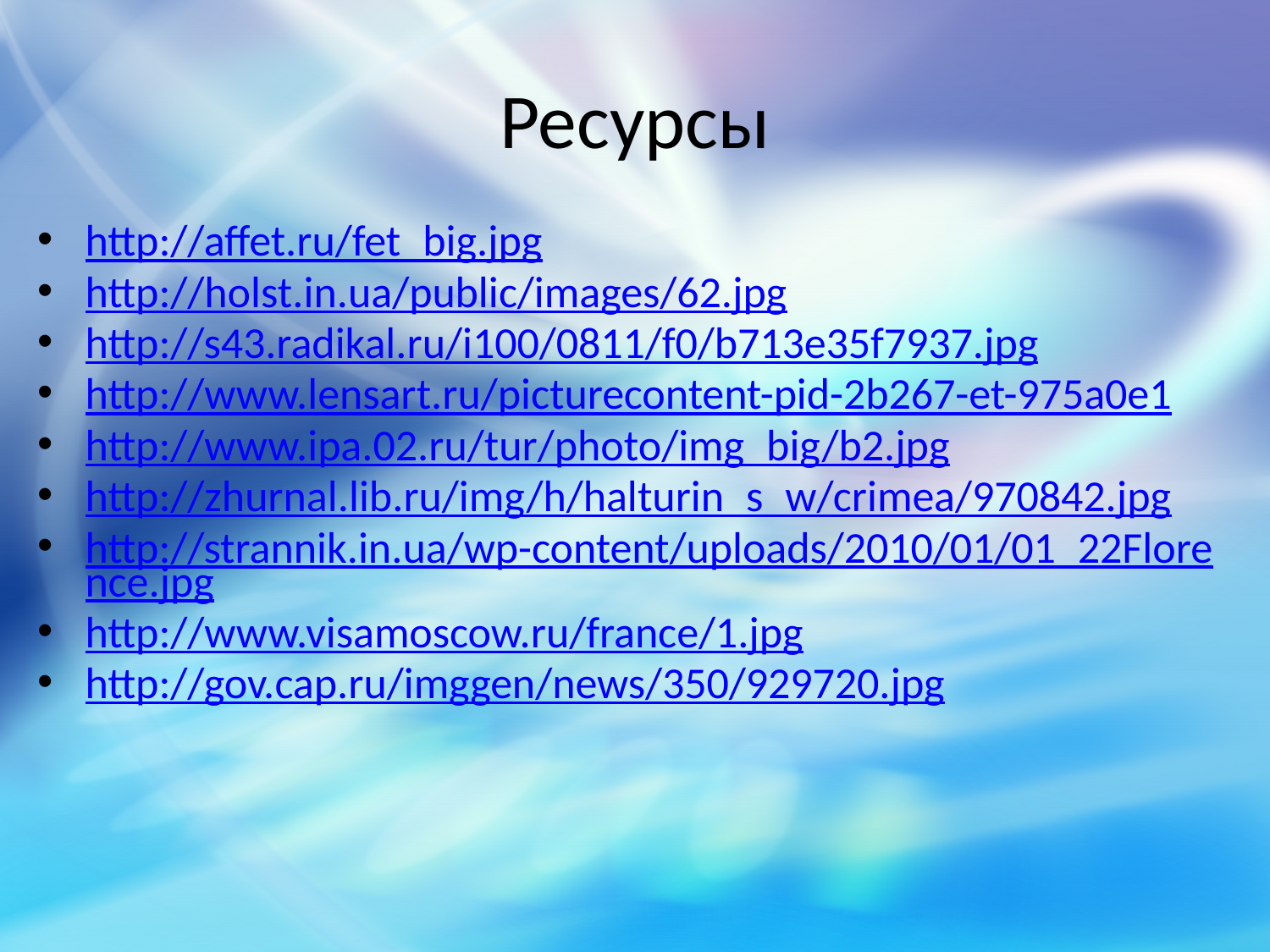

# Ресурсы
http://affet.ru/fet_big.jpg
http://holst.in.ua/public/images/62.jpg
http://s43.radikal.ru/i100/0811/f0/b713e35f7937.jpg
http://www.lensart.ru/picturecontent-pid-2b267-et-975a0e1
http://www.ipa.02.ru/tur/photo/img_big/b2.jpg
http://zhurnal.lib.ru/img/h/halturin_s_w/crimea/970842.jpg
http://strannik.in.ua/wp-content/uploads/2010/01/01_22Florence.jpg
http://www.visamoscow.ru/france/1.jpg
http://gov.cap.ru/imggen/news/350/929720.jpg